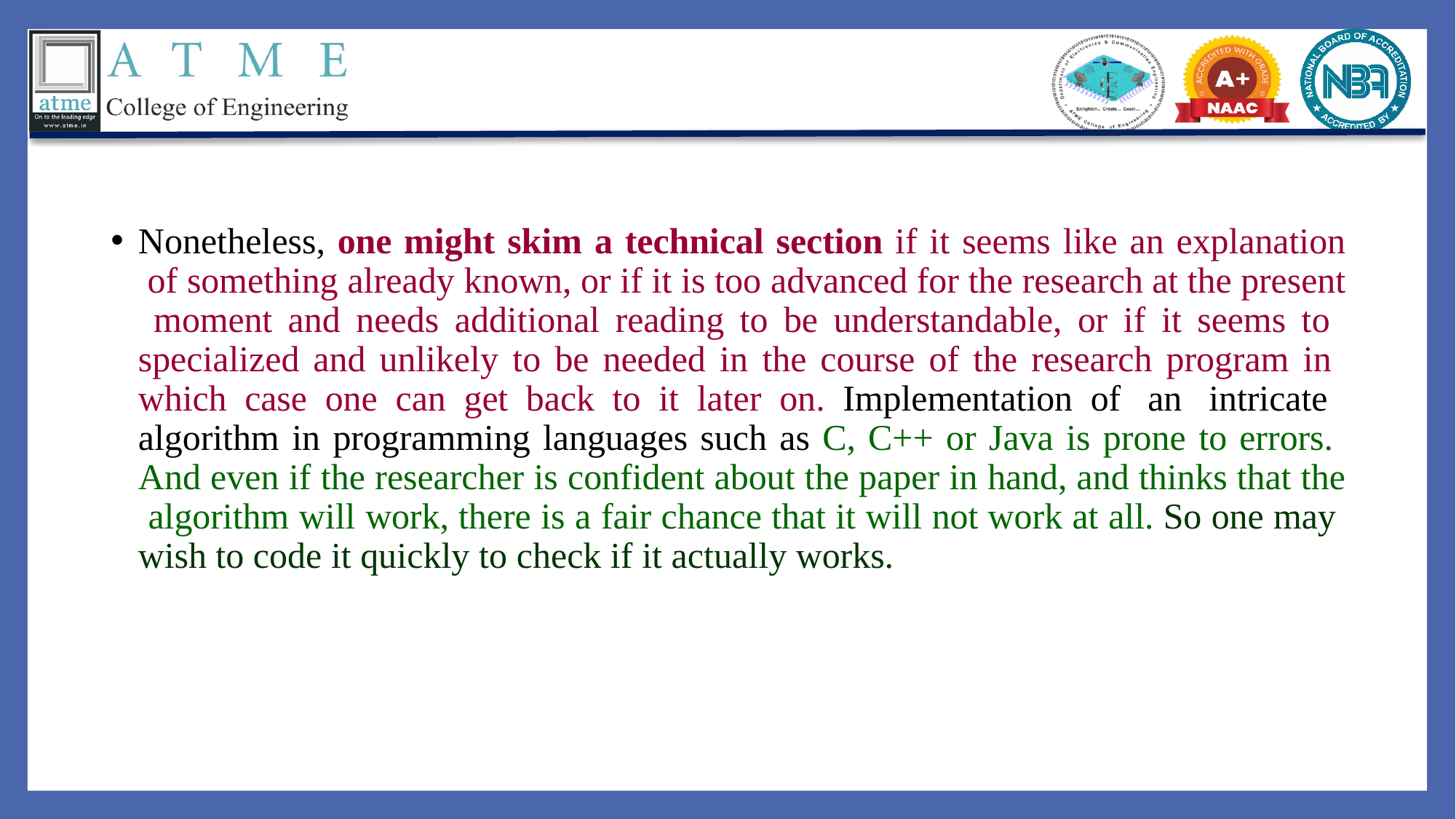

Nonetheless, one might skim a technical section if it seems like an explanation  of something already known, or if it is too advanced for the research at the present  moment and needs additional reading to be understandable, or if it seems to  specialized and unlikely to be needed in the course of the research program in  which case one can get back to it later on. Implementation of an intricate  algorithm in programming languages such as C, C++ or Java is prone to errors.  And even if the researcher is confident about the paper in hand, and thinks that the  algorithm will work, there is a fair chance that it will not work at all. So one may  wish to code it quickly to check if it actually works.